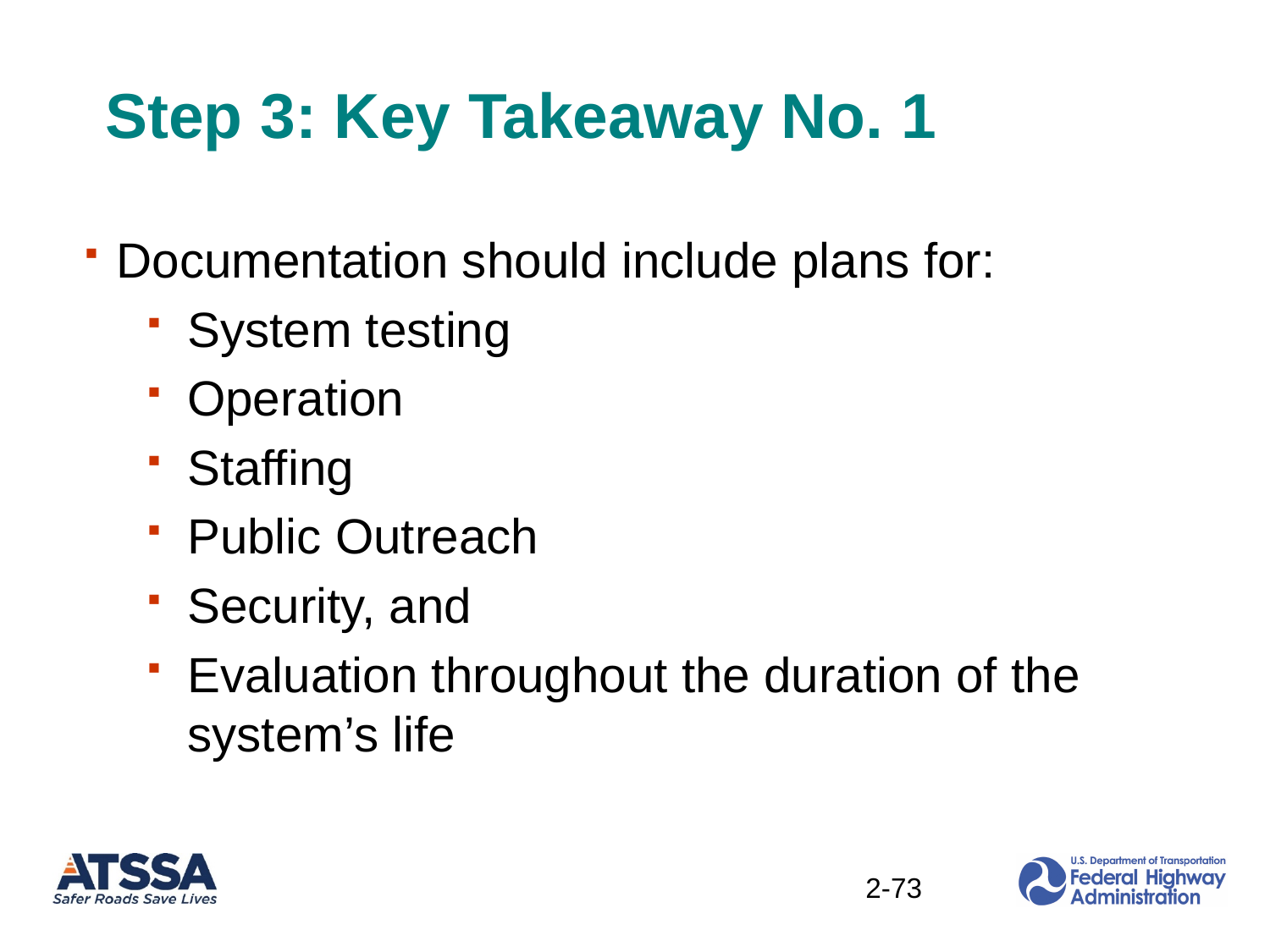

# Step 3: Key Takeaway No. 1
Documentation should include plans for:
System testing
Operation
Staffing
Public Outreach
Security, and
Evaluation throughout the duration of the system’s life